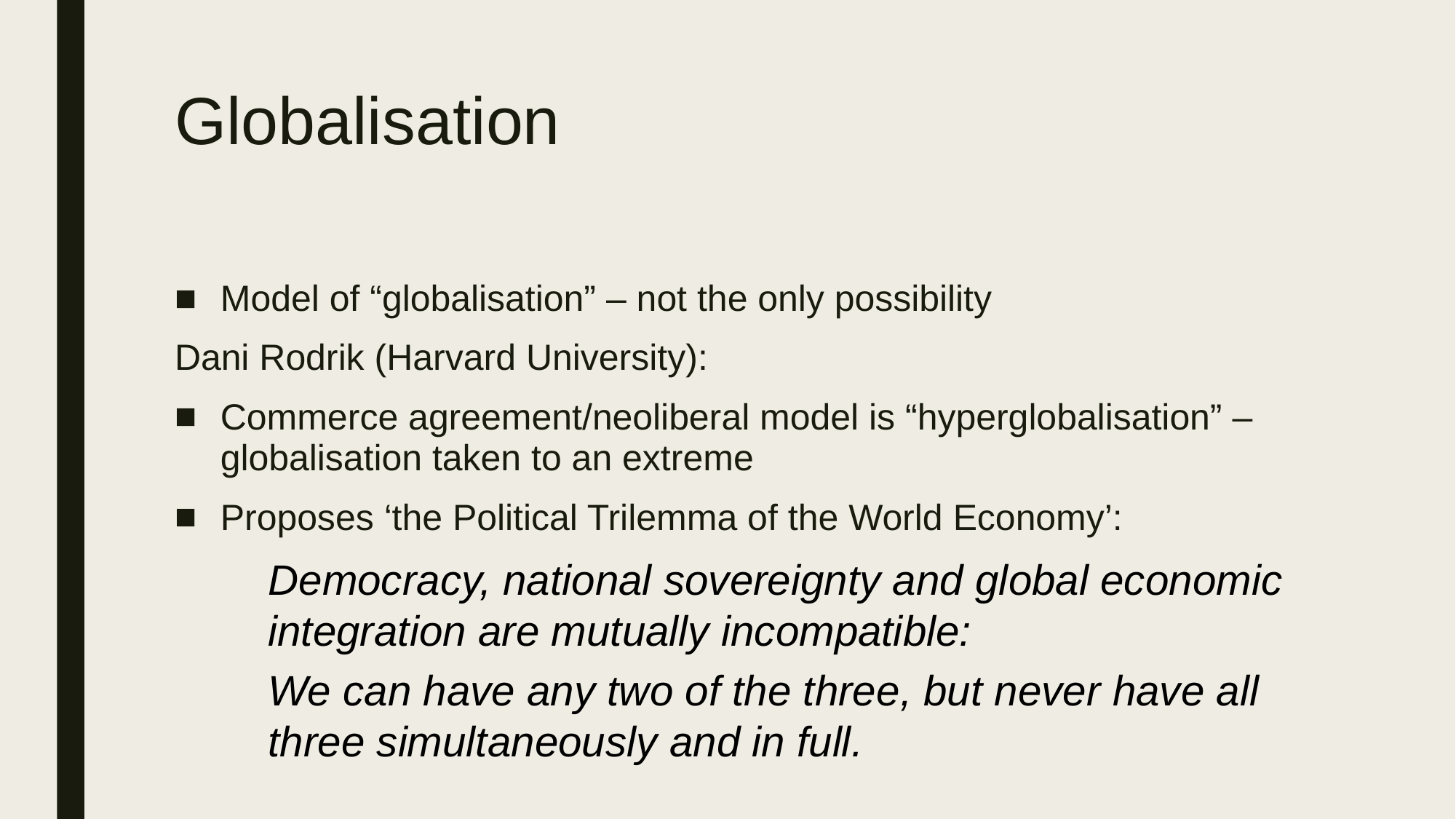

# Globalisation
Model of “globalisation” – not the only possibility
Dani Rodrik (Harvard University):
Commerce agreement/neoliberal model is “hyperglobalisation” – globalisation taken to an extreme
Proposes ‘the Political Trilemma of the World Economy’:
Democracy, national sovereignty and global economic integration are mutually incompatible:
We can have any two of the three, but never have all three simultaneously and in full.